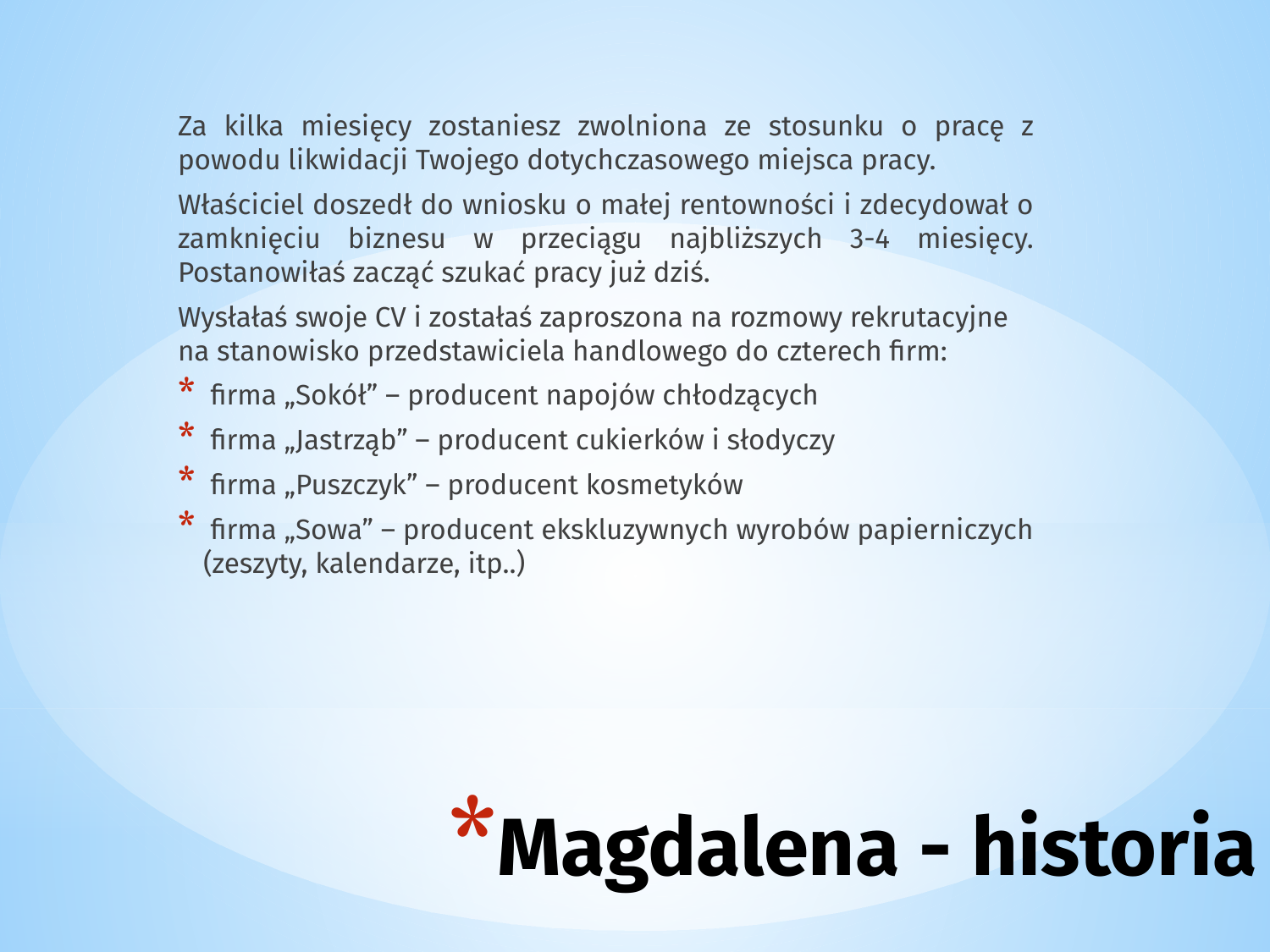

Za kilka miesięcy zostaniesz zwolniona ze stosunku o pracę z powodu likwidacji Twojego dotychczasowego miejsca pracy.
Właściciel doszedł do wniosku o małej rentowności i zdecydował o zamknięciu biznesu w przeciągu najbliższych 3-4 miesięcy. Postanowiłaś zacząć szukać pracy już dziś.
Wysłałaś swoje CV i zostałaś zaproszona na rozmowy rekrutacyjne na stanowisko przedstawiciela handlowego do czterech firm:
 firma „Sokół” – producent napojów chłodzących
 firma „Jastrząb” – producent cukierków i słodyczy
 firma „Puszczyk” – producent kosmetyków
 firma „Sowa” – producent ekskluzywnych wyrobów papierniczych (zeszyty, kalendarze, itp..)

# Magdalena - historia